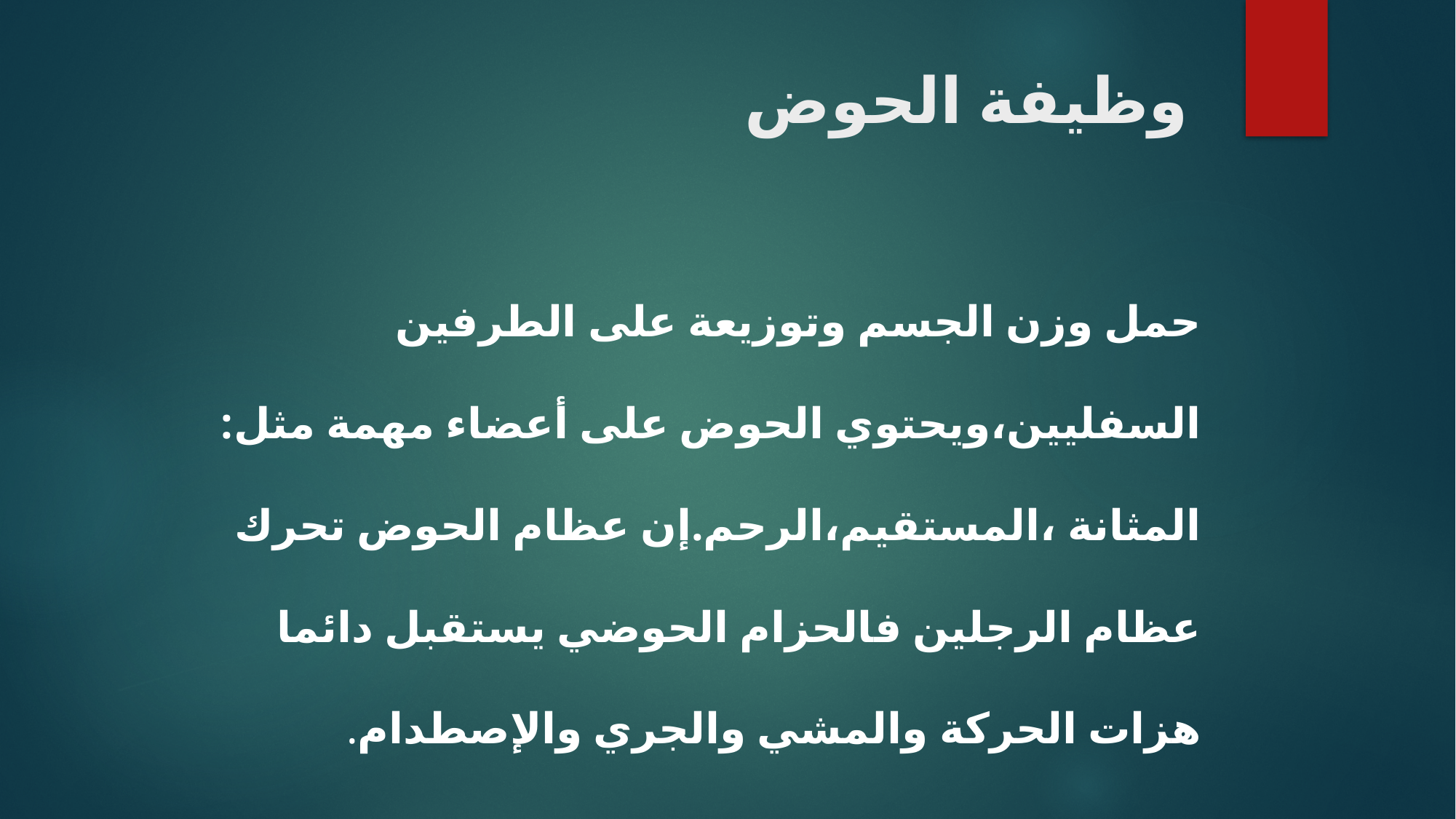

# وظيفة الحوض
حمل وزن الجسم وتوزيعة على الطرفين السفليين،ويحتوي الحوض على أعضاء مهمة مثل: المثانة ،المستقيم،الرحم.إن عظام الحوض تحرك عظام الرجلين فالحزام الحوضي يستقبل دائما هزات الحركة والمشي والجري والإصطدام.